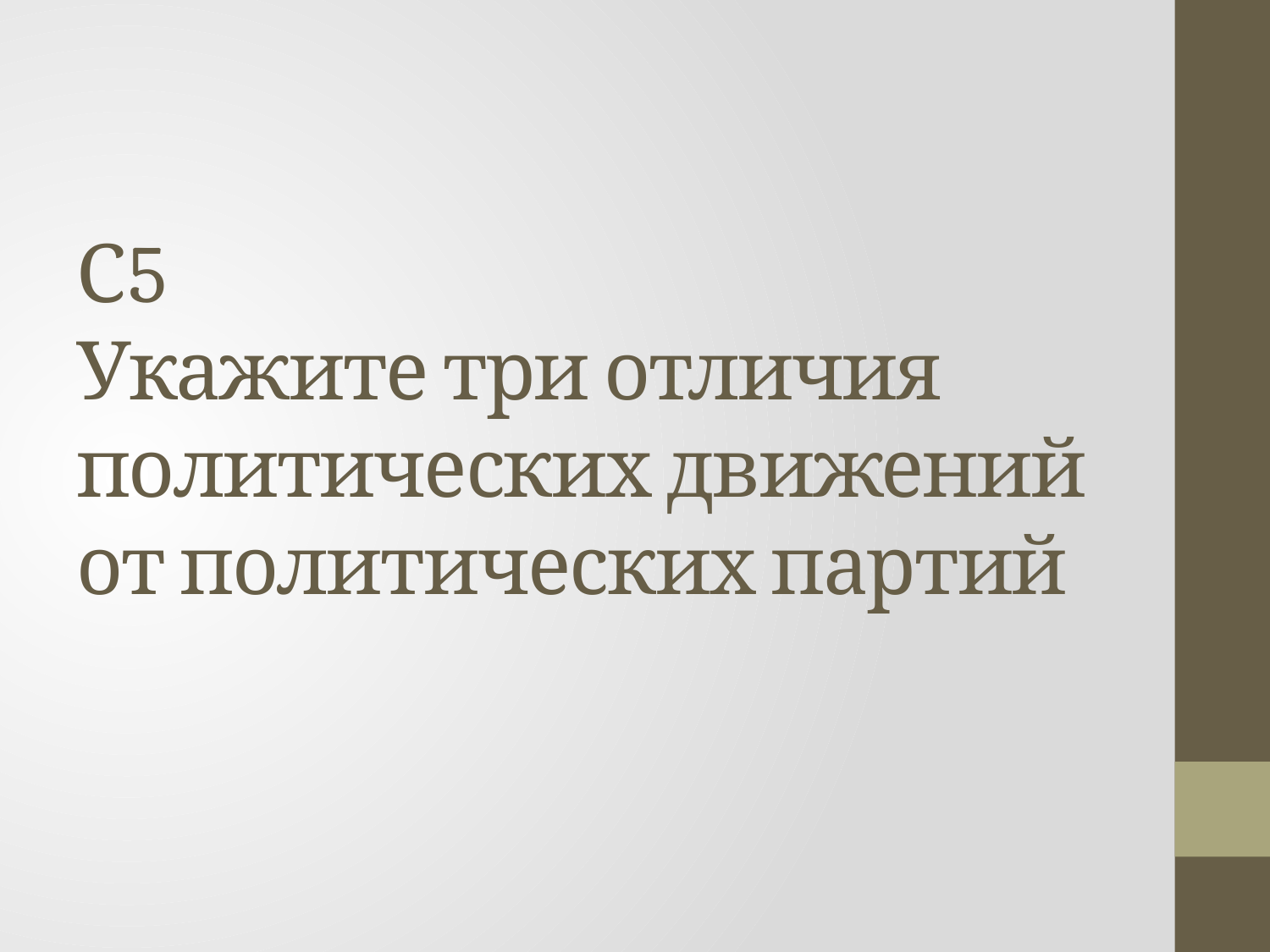

# С5 Укажите три отличия политических движений от политических партий